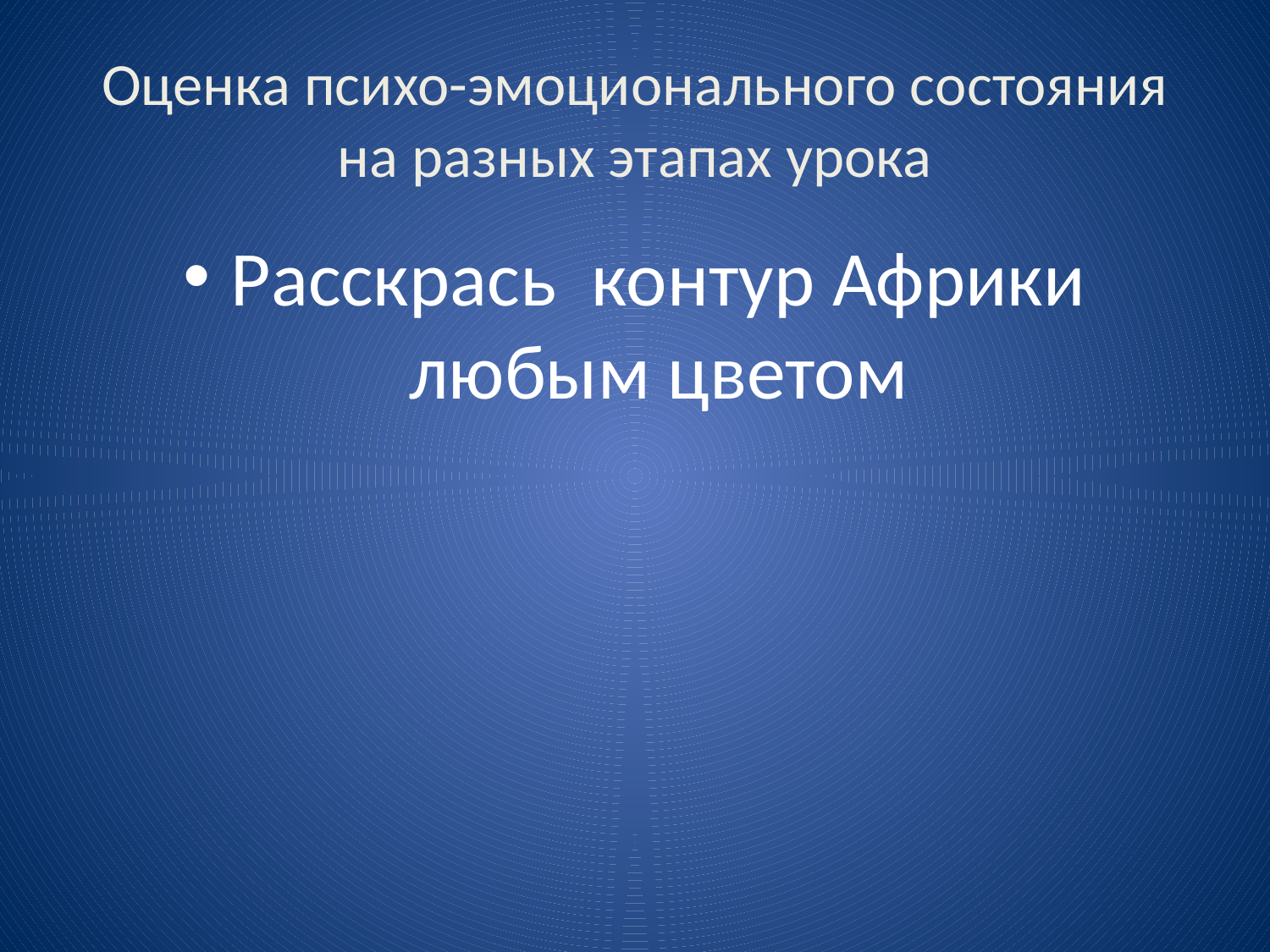

# Оценка психо-эмоционального состояния на разных этапах урока
Расскрась  контур Африки любым цветом